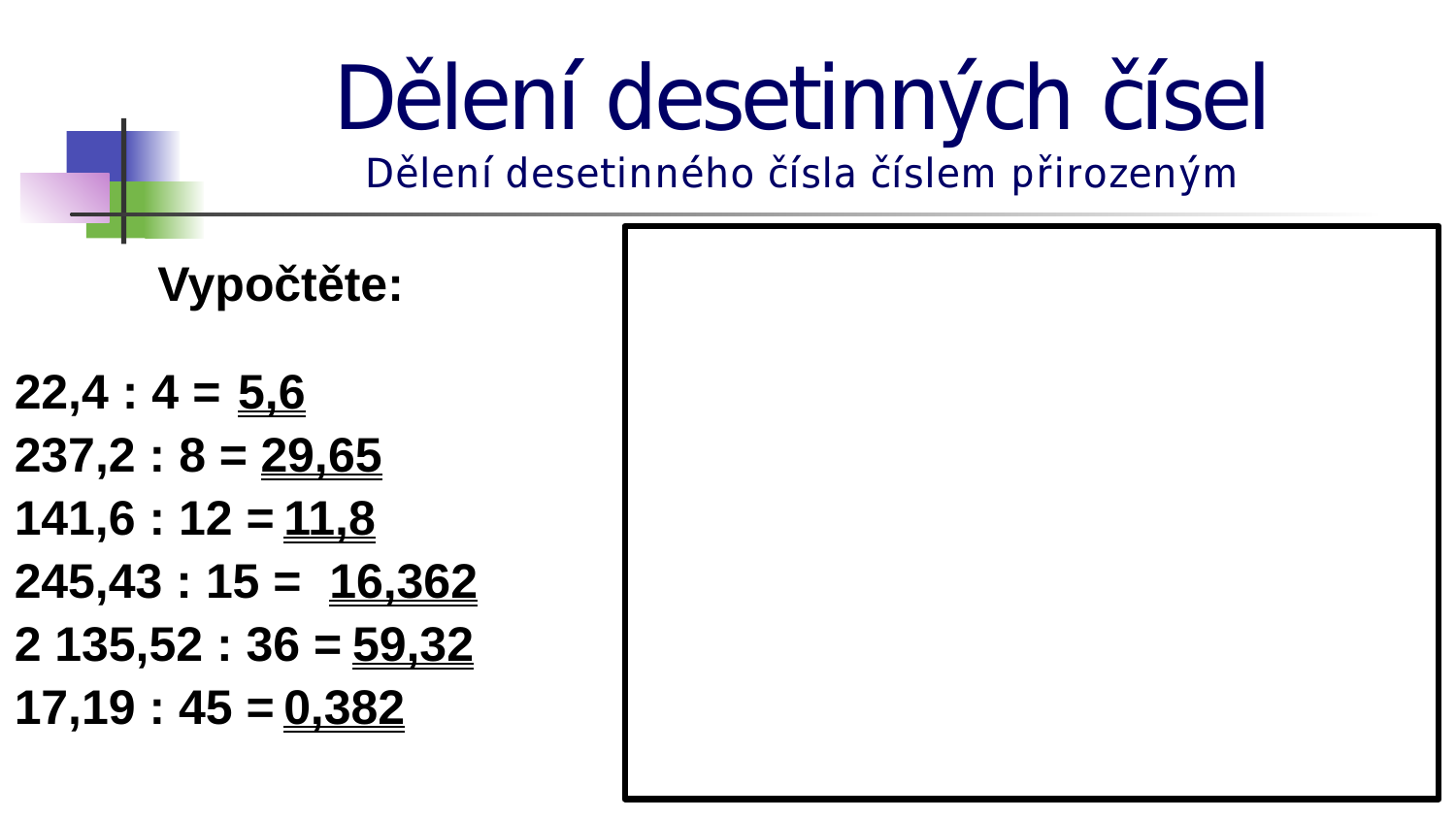

# Dělení desetinných čísel Dělení desetinného čísla číslem přirozeným

Vypočtěte:
22,4 : 4 =
5,6
237,2 : 8 =
29,65
141,6 : 12 =
11,8
245,43 : 15 =
16,362
2 135,52 : 36 =
59,32
17,19 : 45 =
0,382